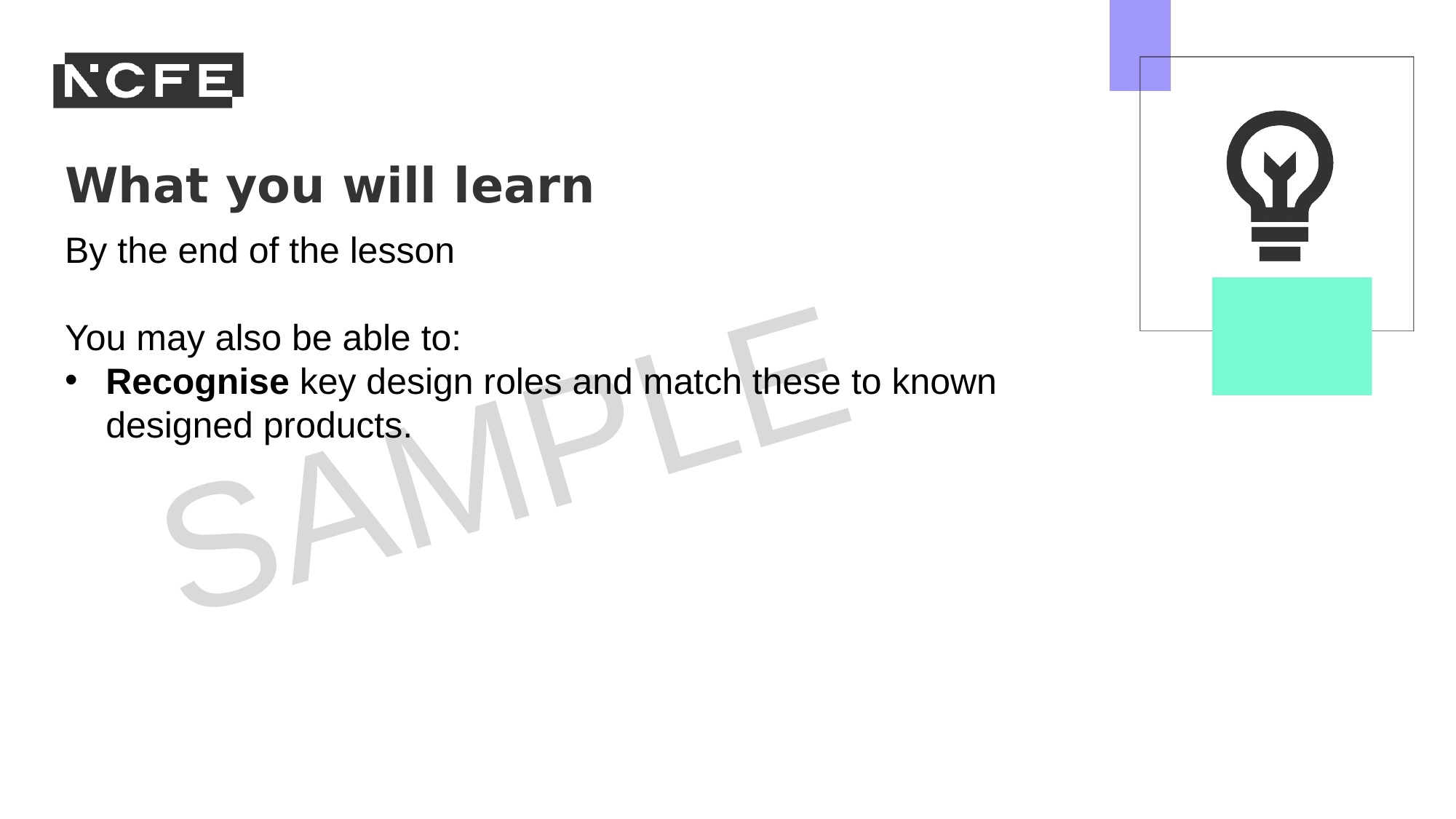

By the end of the lesson

You may also be able to:
Recognise key design roles and match these to known designed products.